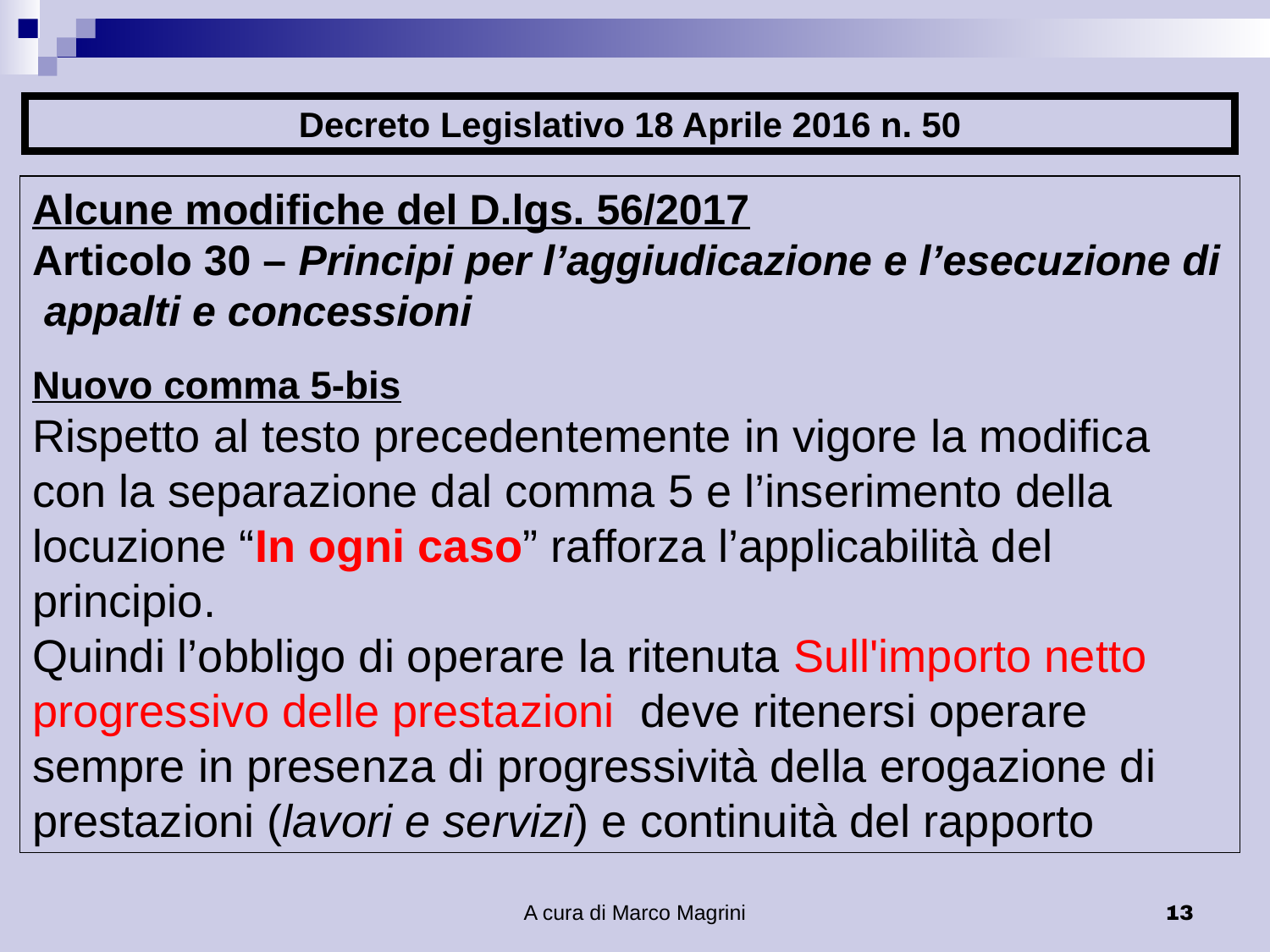

Decreto Legislativo 18 Aprile 2016 n. 50
Alcune modifiche del D.lgs. 56/2017
Articolo 30 – Principi per l’aggiudicazione e l’esecuzione di  appalti e concessioni

Nuovo comma 5-bis
Rispetto al testo precedentemente in vigore la modifica  con la separazione dal comma 5 e l’inserimento della locuzione “In ogni caso” rafforza l’applicabilità del principio.
Quindi l’obbligo di operare la ritenuta Sull'importo netto progressivo delle prestazioni  deve ritenersi operare sempre in presenza di progressività della erogazione di prestazioni (lavori e servizi) e continuità del rapporto

A cura di Marco Magrini
13